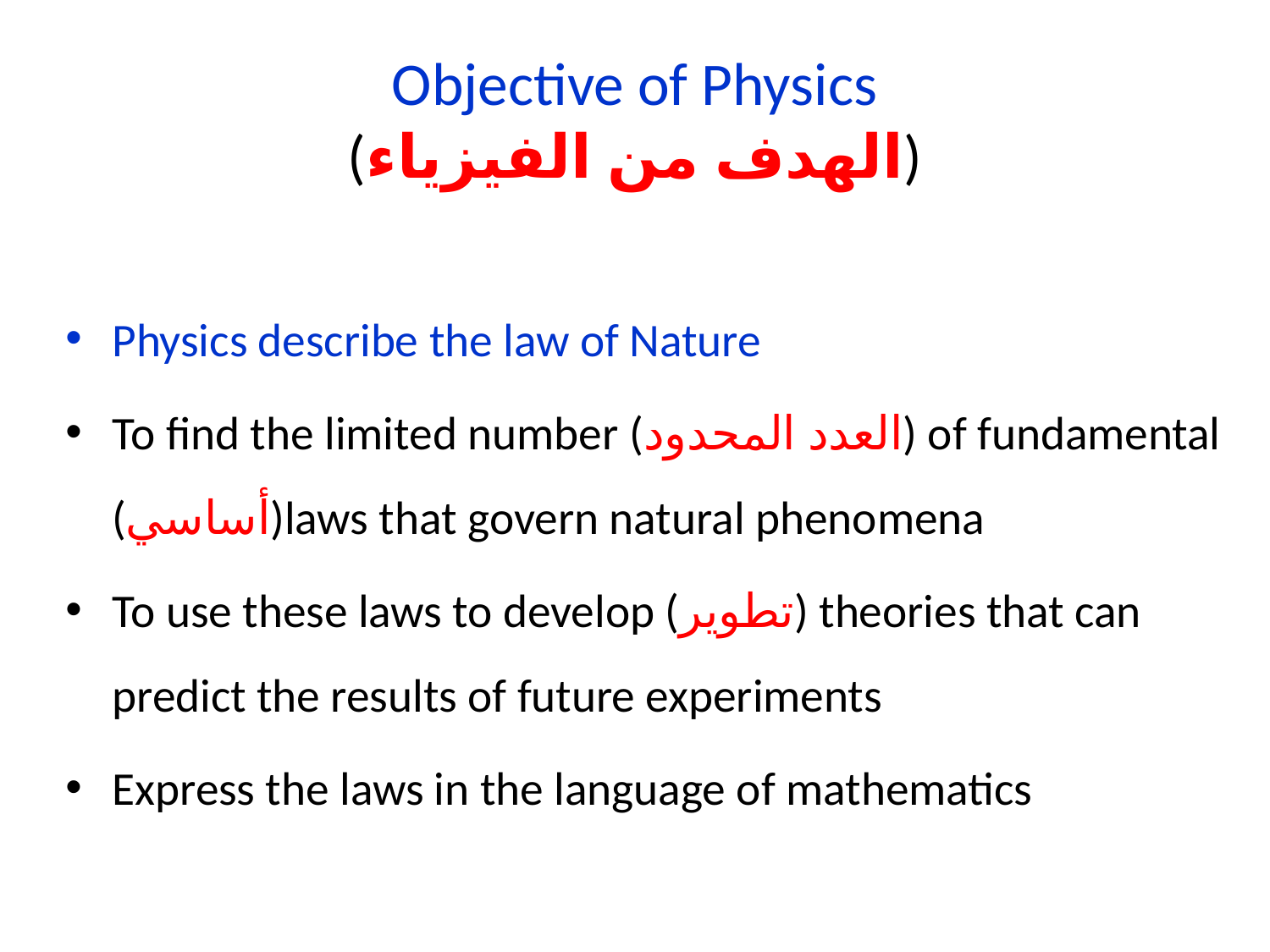

# Objective of Physics (الهدف من الفيزياء)
Physics describe the law of Nature
To find the limited number (العدد المحدود) of fundamental (أساسي)laws that govern natural phenomena
To use these laws to develop (تطوير) theories that can predict the results of future experiments
Express the laws in the language of mathematics